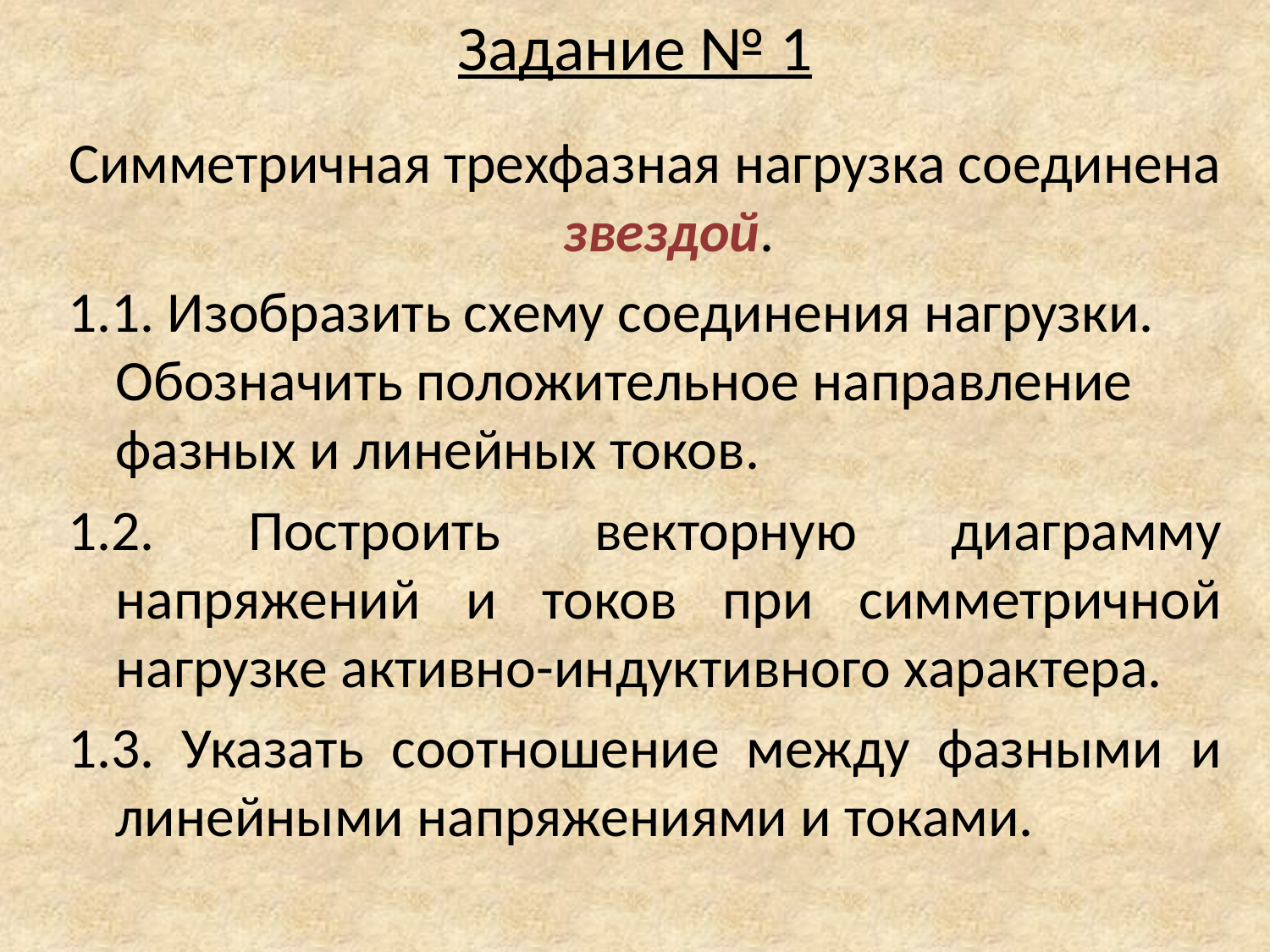

# Задание № 1
Симметричная трехфазная нагрузка соединена звездой.
1.1. Изобразить схему соединения нагрузки. Обозначить положительное направление фазных и линейных токов.
1.2. Построить векторную диаграмму напряжений и токов при симметричной нагрузке активно-индуктивного характера.
1.3. Указать соотношение между фазными и линейными напряжениями и токами.